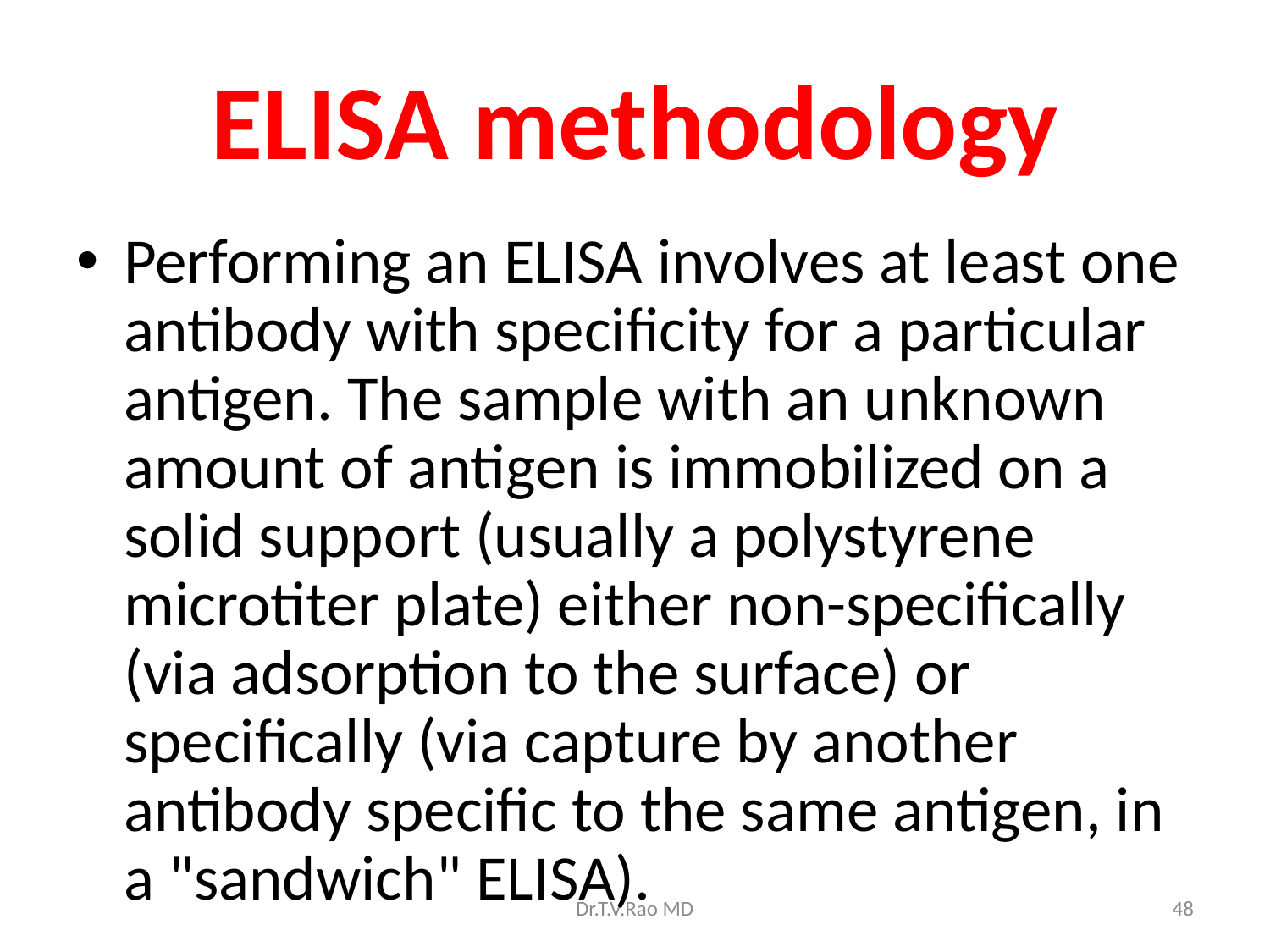

# ELISA methodology
Performing an ELISA involves at least one antibody with specificity for a particular antigen. The sample with an unknown amount of antigen is immobilized on a solid support (usually a polystyrene microtiter plate) either non-specifically (via adsorption to the surface) or specifically (via capture by another antibody specific to the same antigen, in a "sandwich" ELISA).
Dr.T.V.Rao MD
48